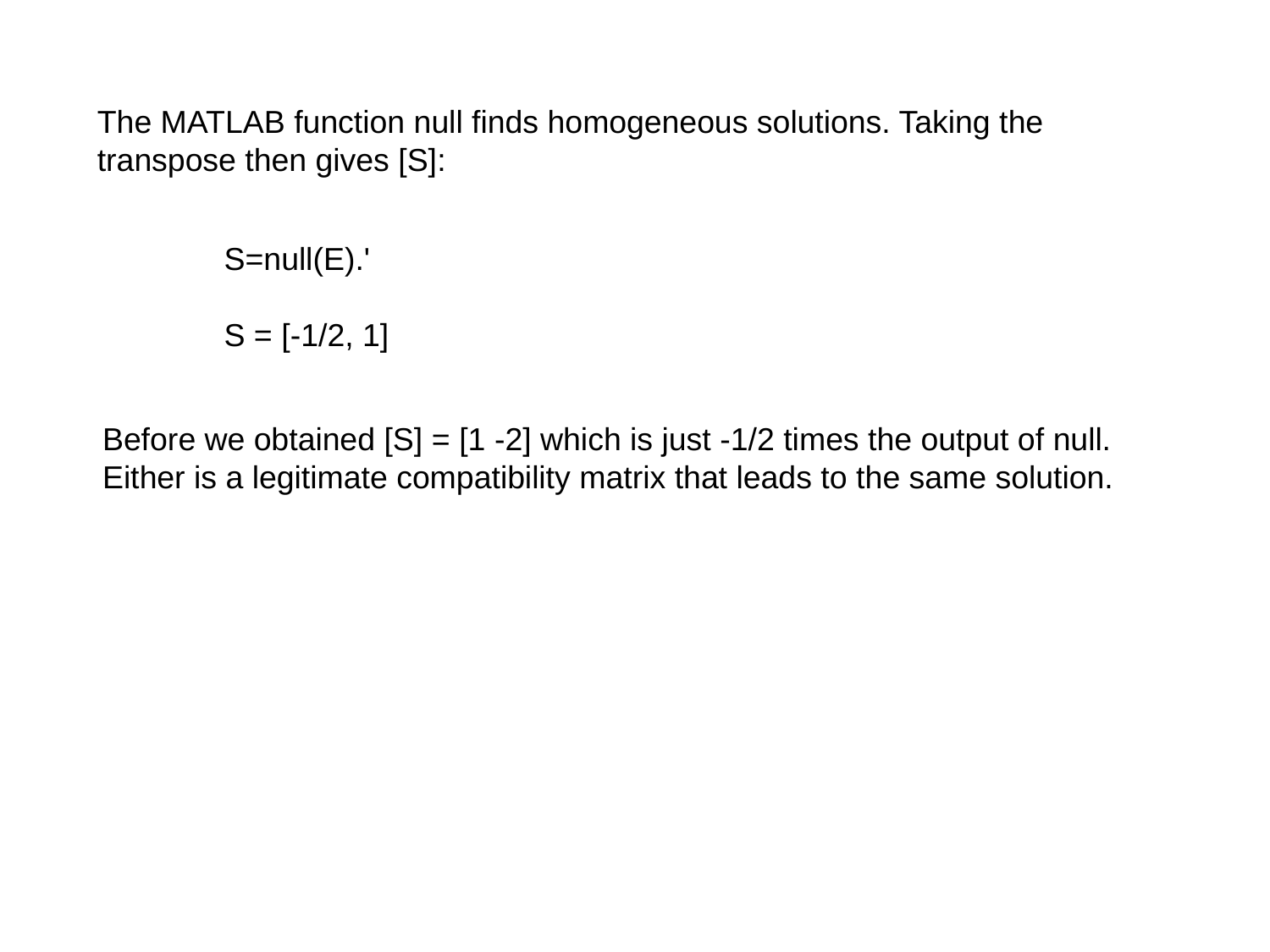

The MATLAB function null finds homogeneous solutions. Taking the transpose then gives [S]:
S=null(E).'

S = [-1/2, 1]

Before we obtained [S] = [1 -2] which is just -1/2 times the output of null. Either is a legitimate compatibility matrix that leads to the same solution.